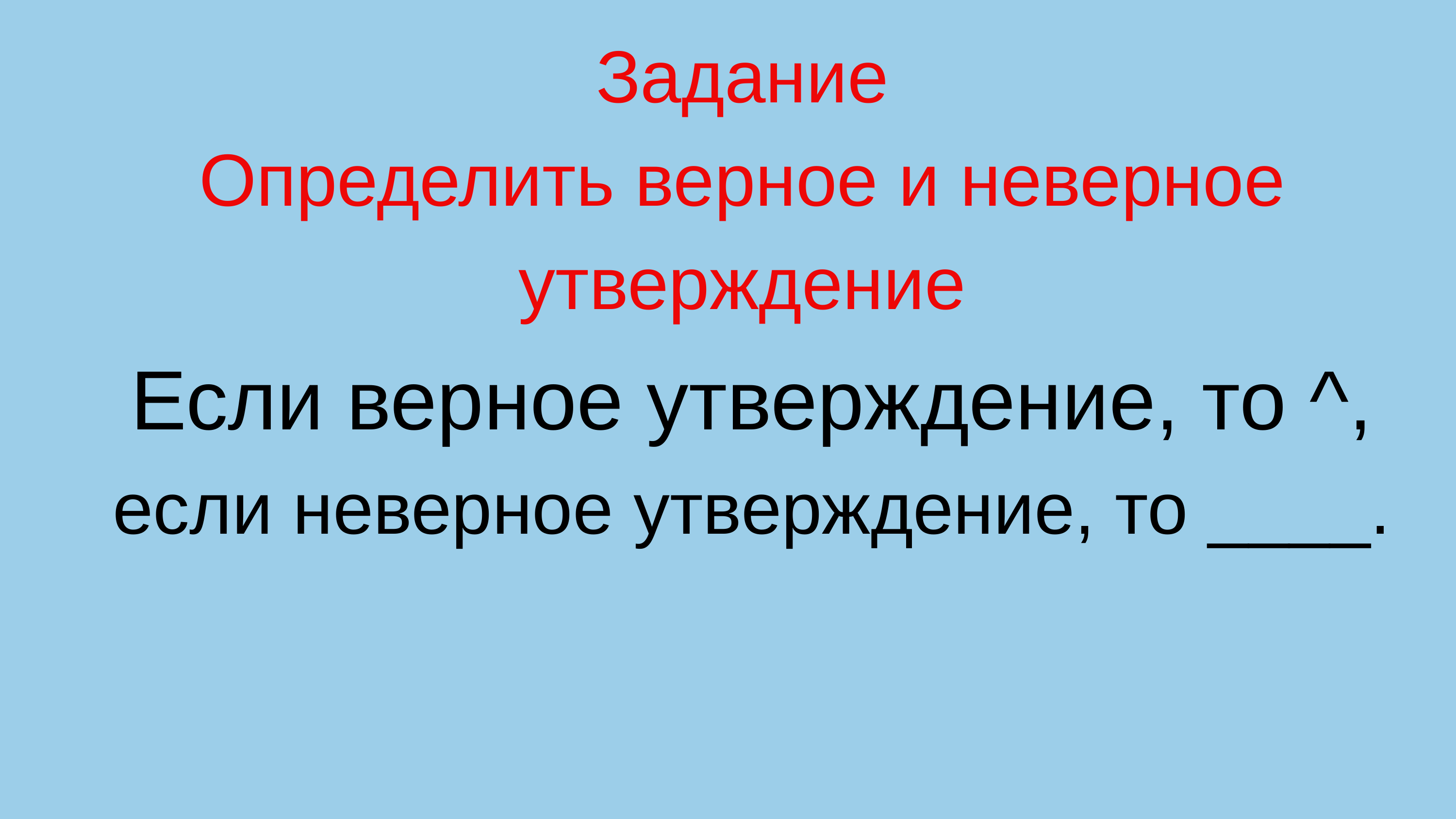

Задание
Определить верное и неверное утверждение
Если верное утверждение, то ^,
если неверное утверждение, то ____.